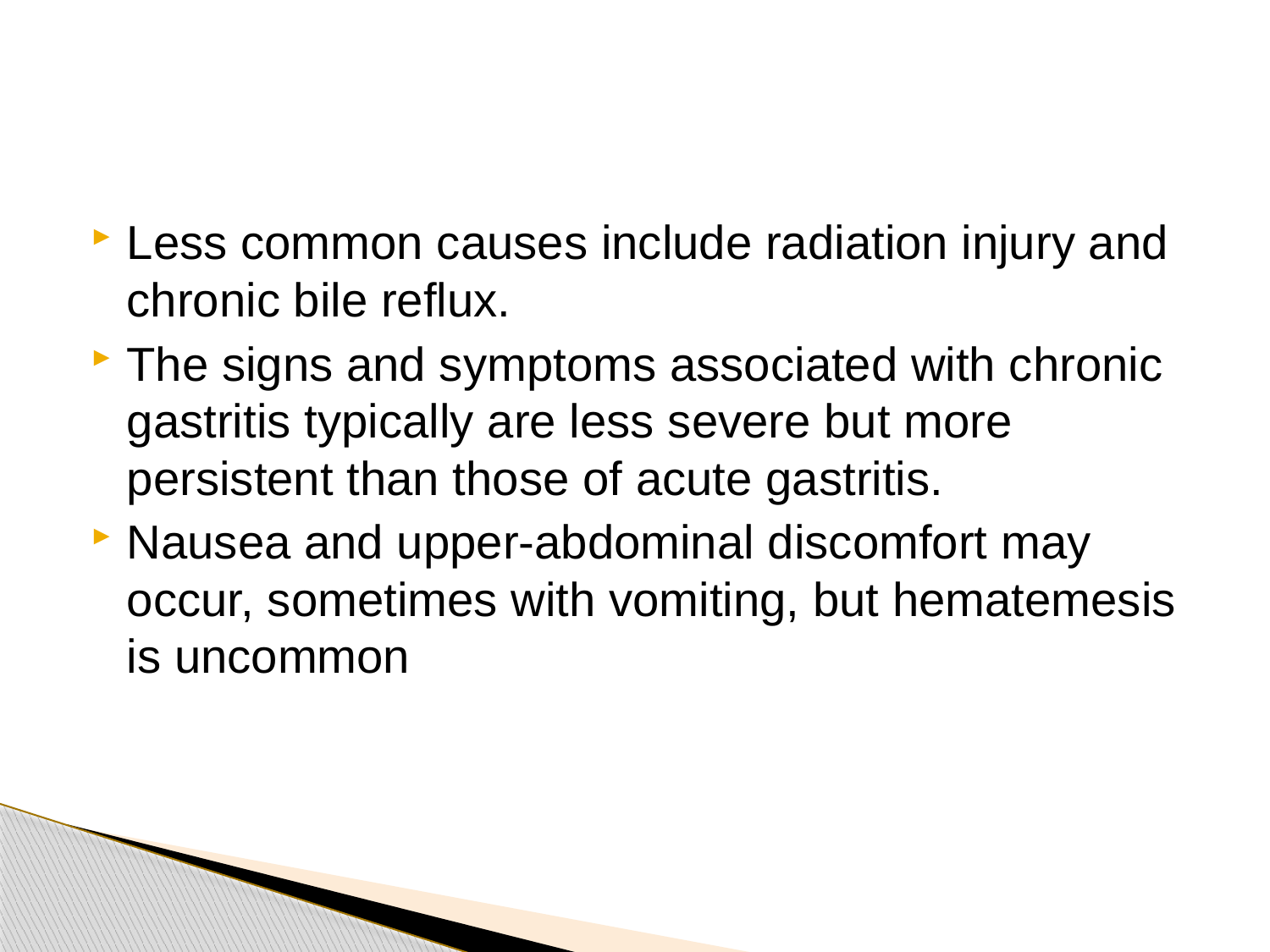

Less common causes include radiation injury and chronic bile reflux.
The signs and symptoms associated with chronic gastritis typically are less severe but more persistent than those of acute gastritis.
Nausea and upper-abdominal discomfort may occur, sometimes with vomiting, but hematemesis is uncommon